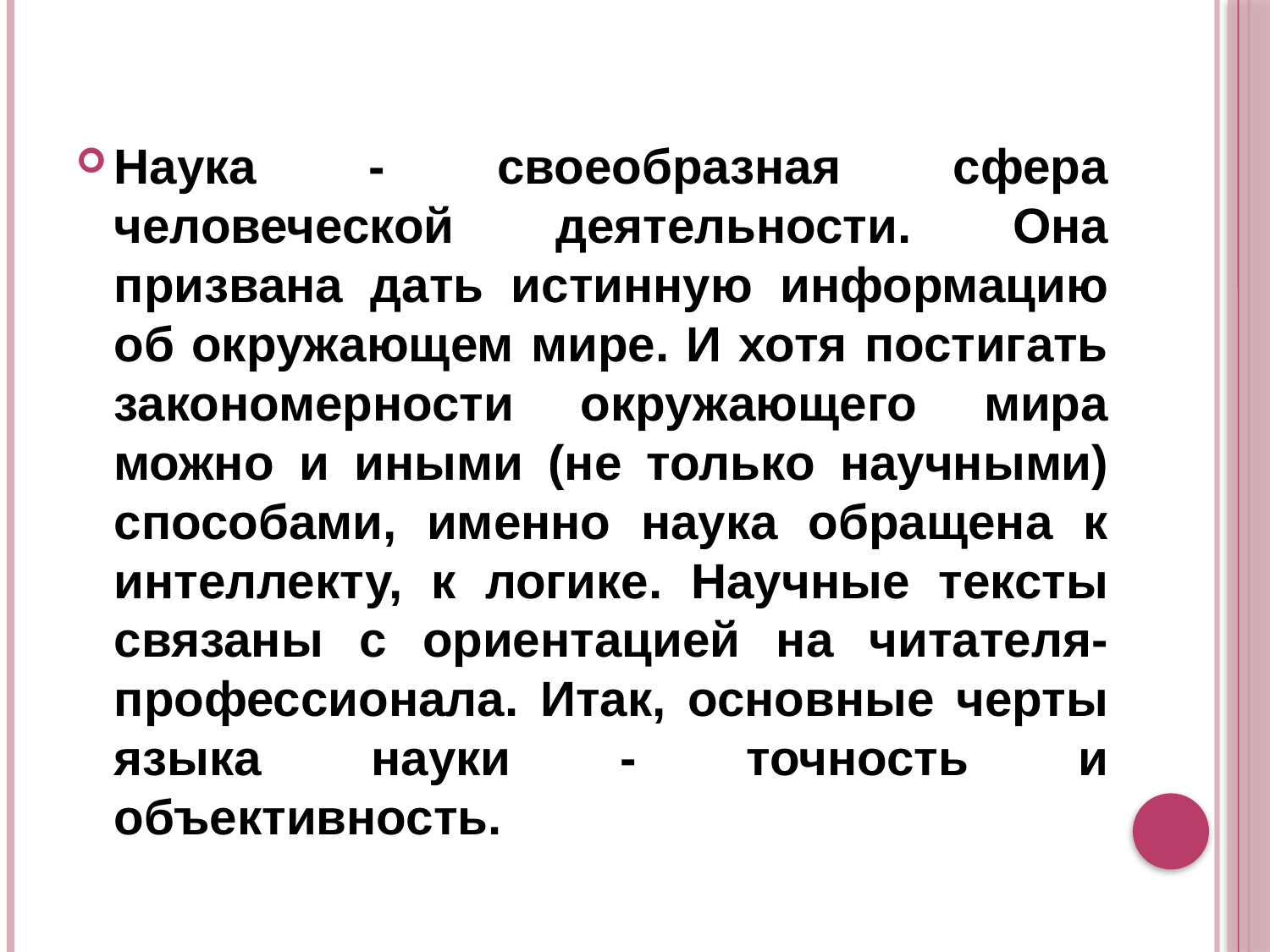

Наука - своеобразная сфера человеческой деятельности. Она призвана дать истинную информацию об окружающем мире. И хотя постигать закономерности окружающего мира можно и иными (не только научными) способами, именно наука обращена к интеллекту, к логике. Научные тексты связаны с ориентацией на читателя-профессионала. Итак, основные черты языка науки - точность и объективность.